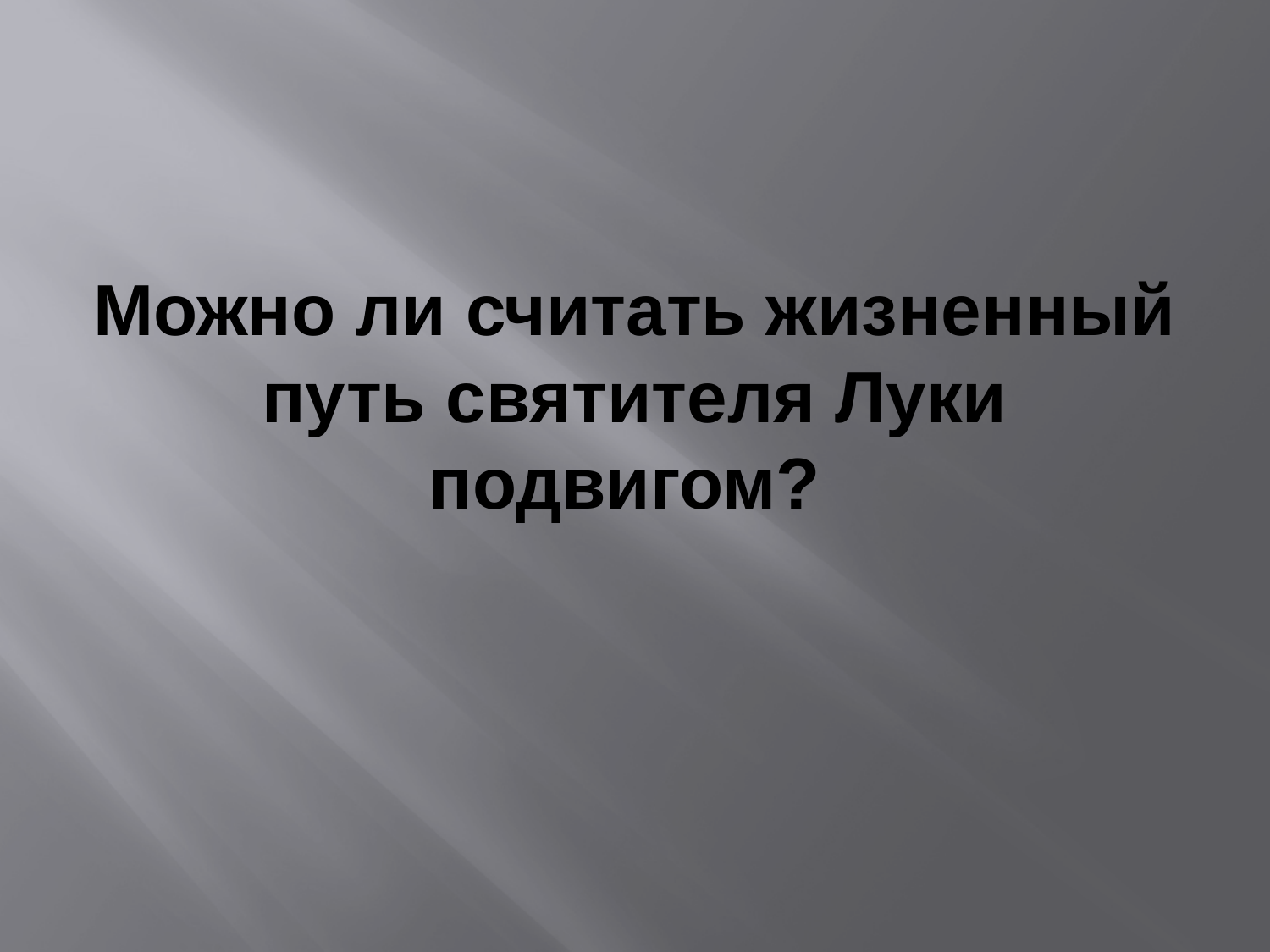

# Можно ли считать жизненный путь святителя Луки подвигом?